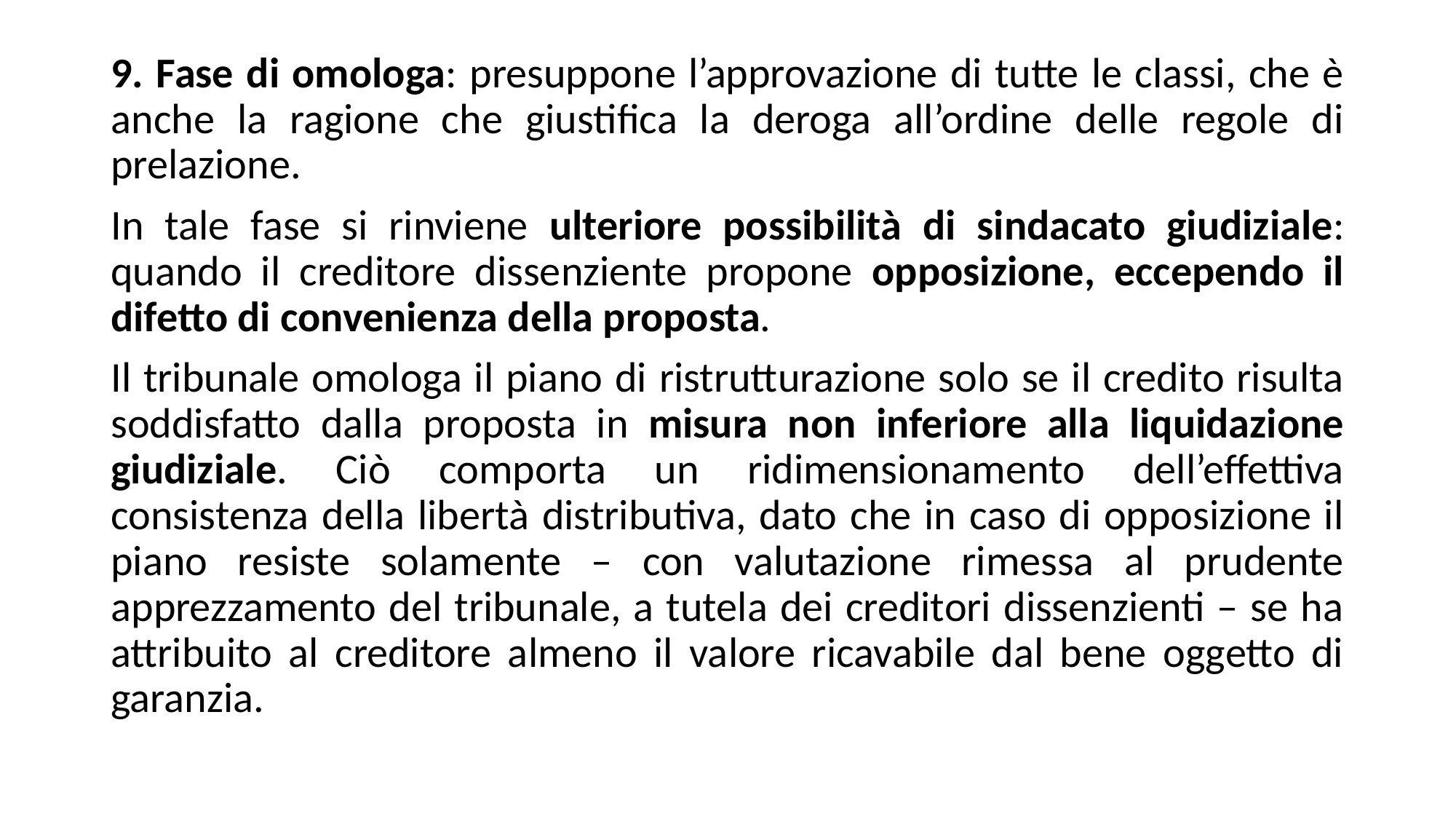

9. Fase di omologa: presuppone l’approvazione di tutte le classi, che è anche la ragione che giustifica la deroga all’ordine delle regole di prelazione.
In tale fase si rinviene ulteriore possibilità di sindacato giudiziale: quando il creditore dissenziente propone opposizione, eccependo il difetto di convenienza della proposta.
Il tribunale omologa il piano di ristrutturazione solo se il credito risulta soddisfatto dalla proposta in misura non inferiore alla liquidazione giudiziale. Ciò comporta un ridimensionamento dell’effettiva consistenza della libertà distributiva, dato che in caso di opposizione il piano resiste solamente – con valutazione rimessa al prudente apprezzamento del tribunale, a tutela dei creditori dissenzienti – se ha attribuito al creditore almeno il valore ricavabile dal bene oggetto di garanzia.